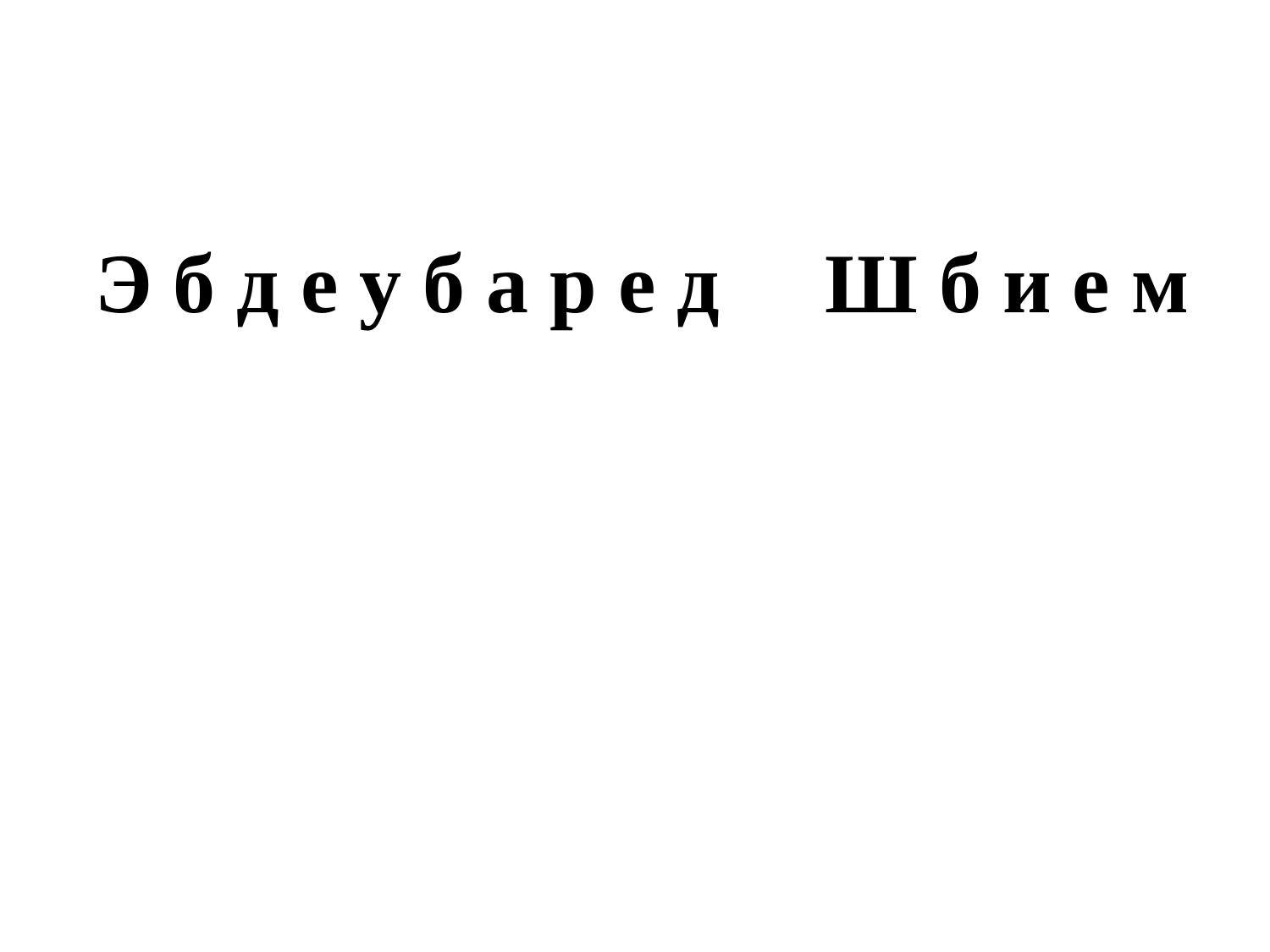

Э б д е у б а р е д     Ш б и е м